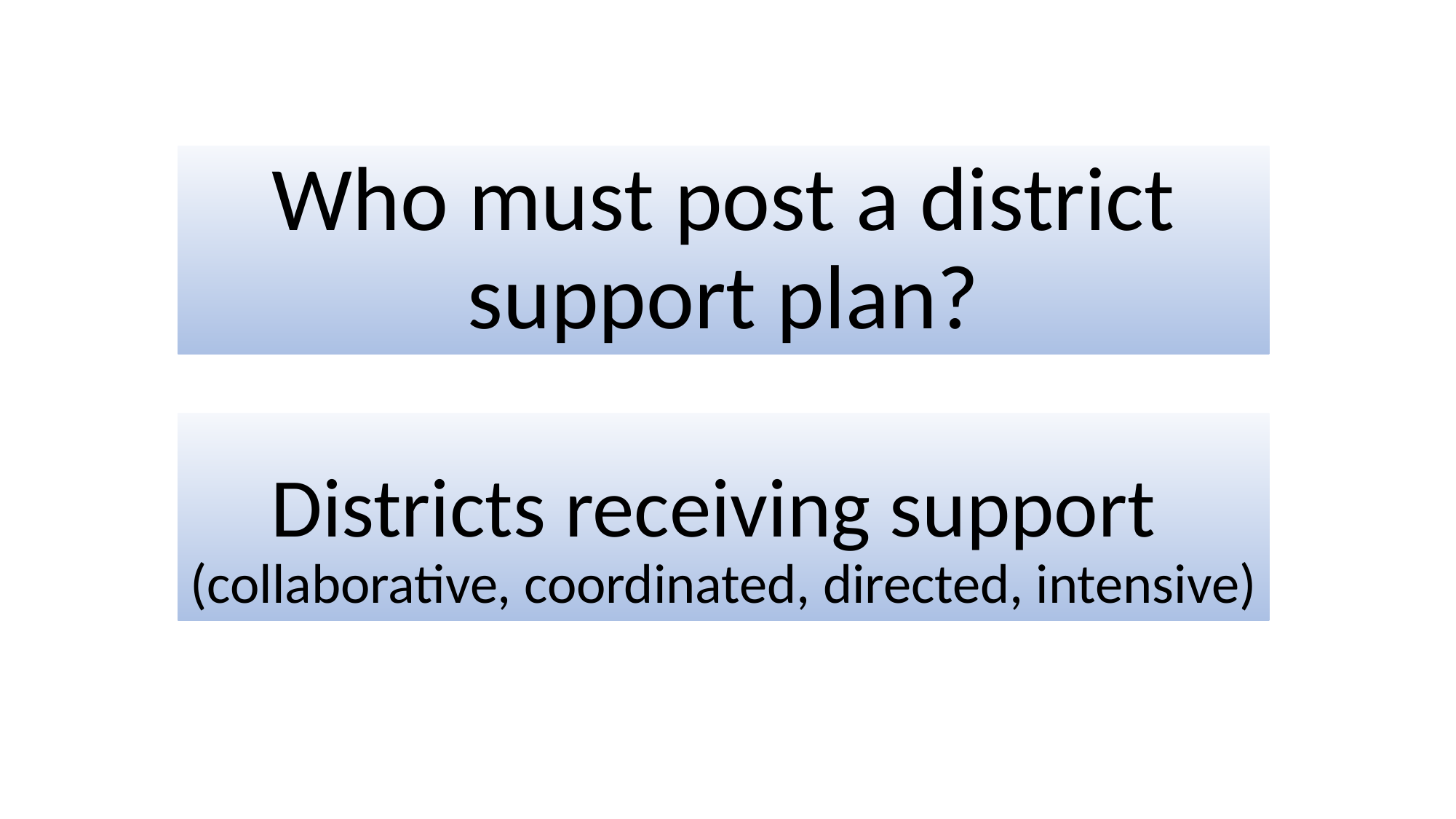

# Who must post a district support plan?
Districts receiving support
(collaborative, coordinated, directed, intensive)